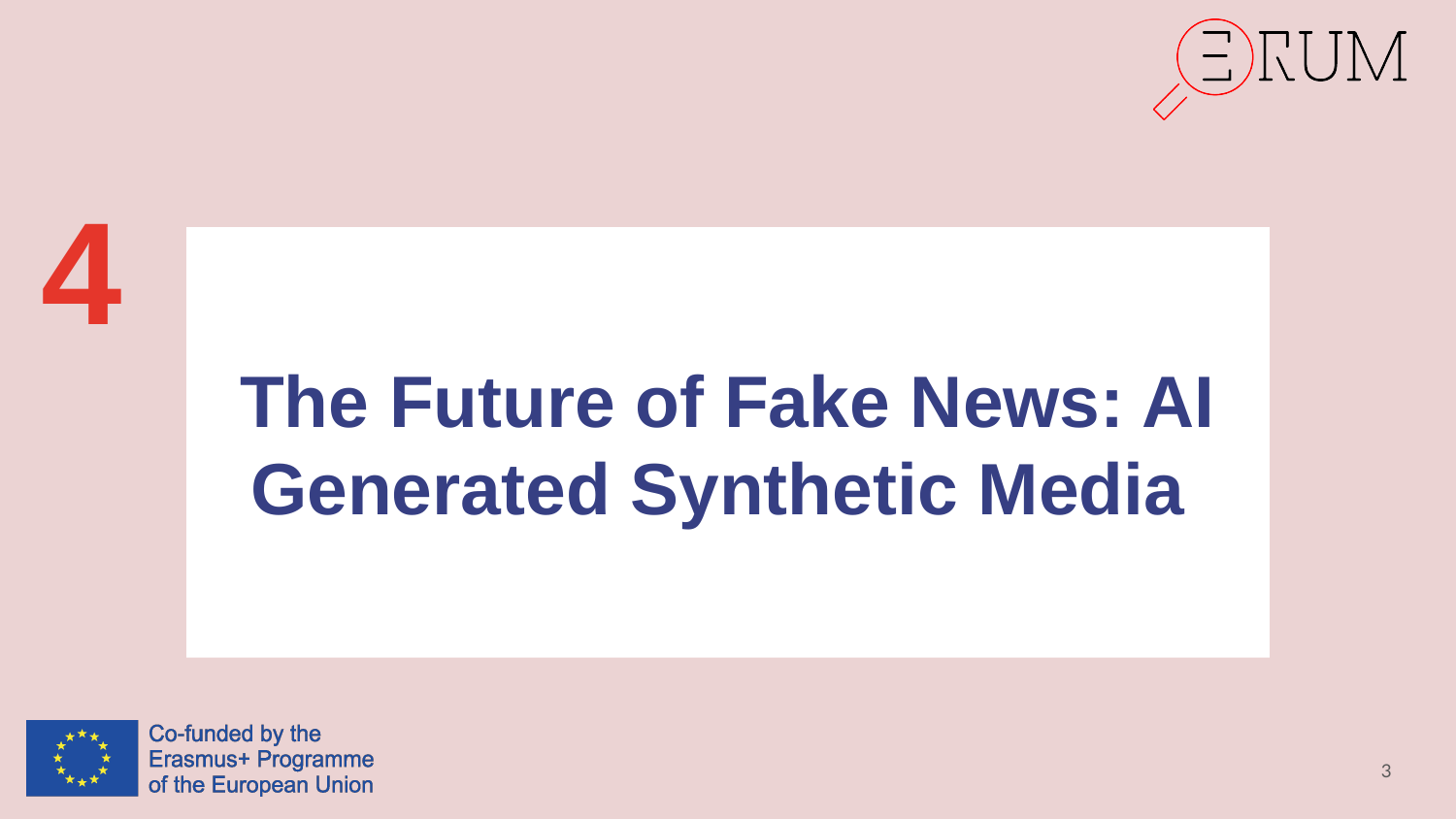

4
# The Future of Fake News: AI Generated Synthetic Media
3